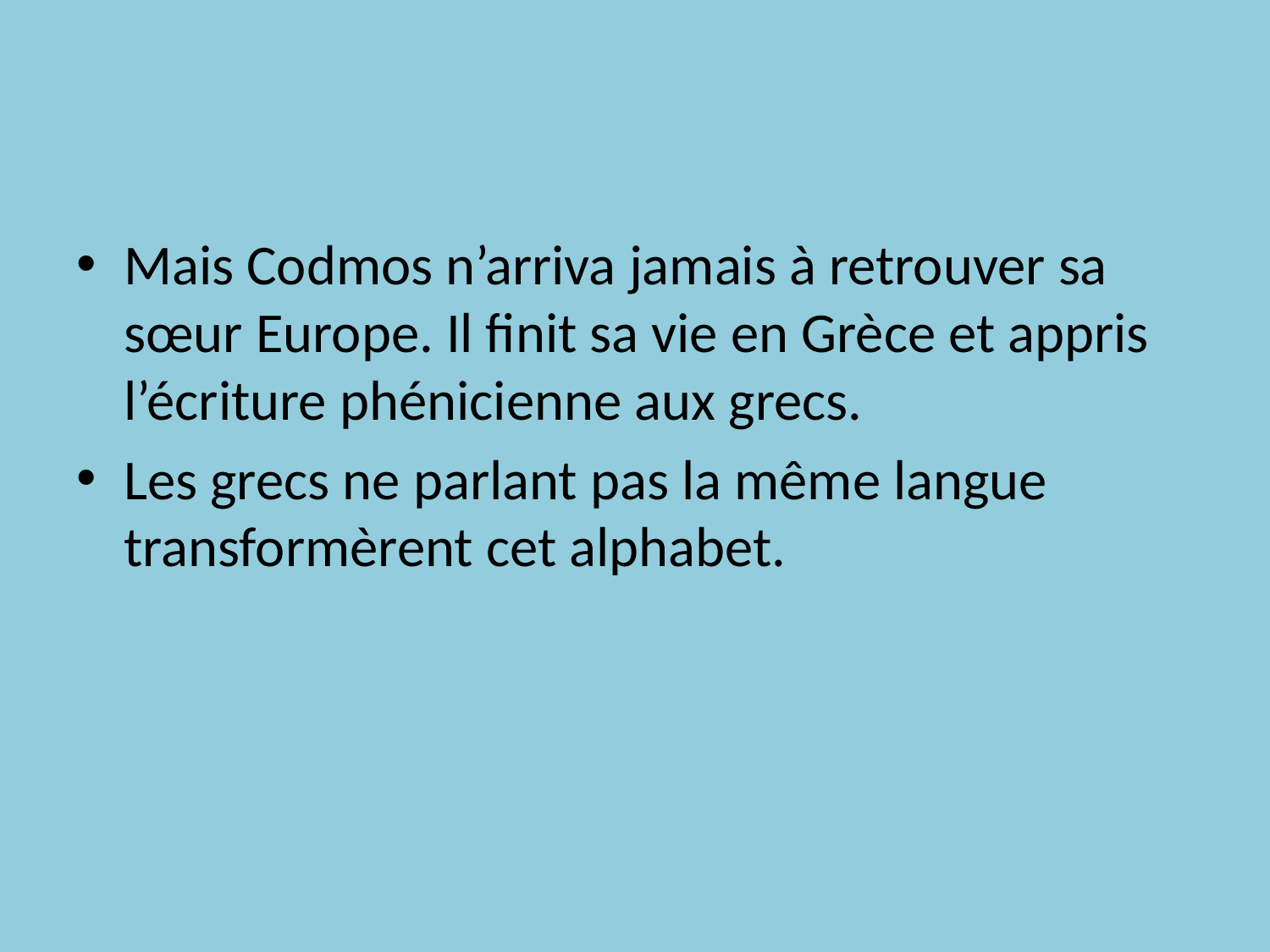

#
Mais Codmos n’arriva jamais à retrouver sa sœur Europe. Il finit sa vie en Grèce et appris l’écriture phénicienne aux grecs.
Les grecs ne parlant pas la même langue transformèrent cet alphabet.